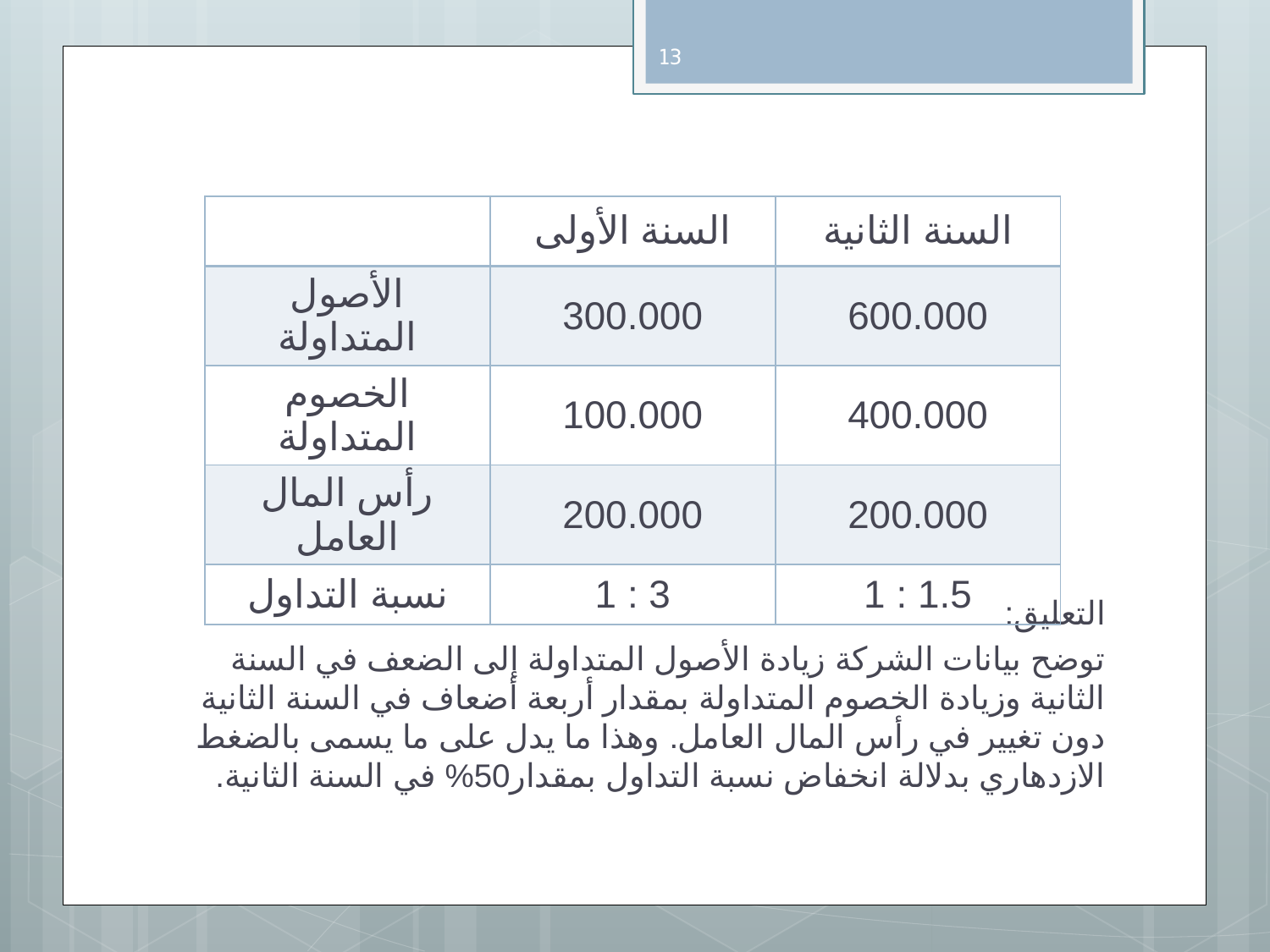

13
|  | السنة الأولى | السنة الثانية |
| --- | --- | --- |
| الأصول المتداولة | 300.000 | 600.000 |
| الخصوم المتداولة | 100.000 | 400.000 |
| رأس المال العامل | 200.000 | 200.000 |
| نسبة التداول | 3 : 1 | 1.5 : 1 |
التعليق:
توضح بيانات الشركة زيادة الأصول المتداولة إلى الضعف في السنة الثانية وزيادة الخصوم المتداولة بمقدار أربعة أضعاف في السنة الثانية دون تغيير في رأس المال العامل. وهذا ما يدل على ما يسمى بالضغط الازدهاري بدلالة انخفاض نسبة التداول بمقدار50% في السنة الثانية.